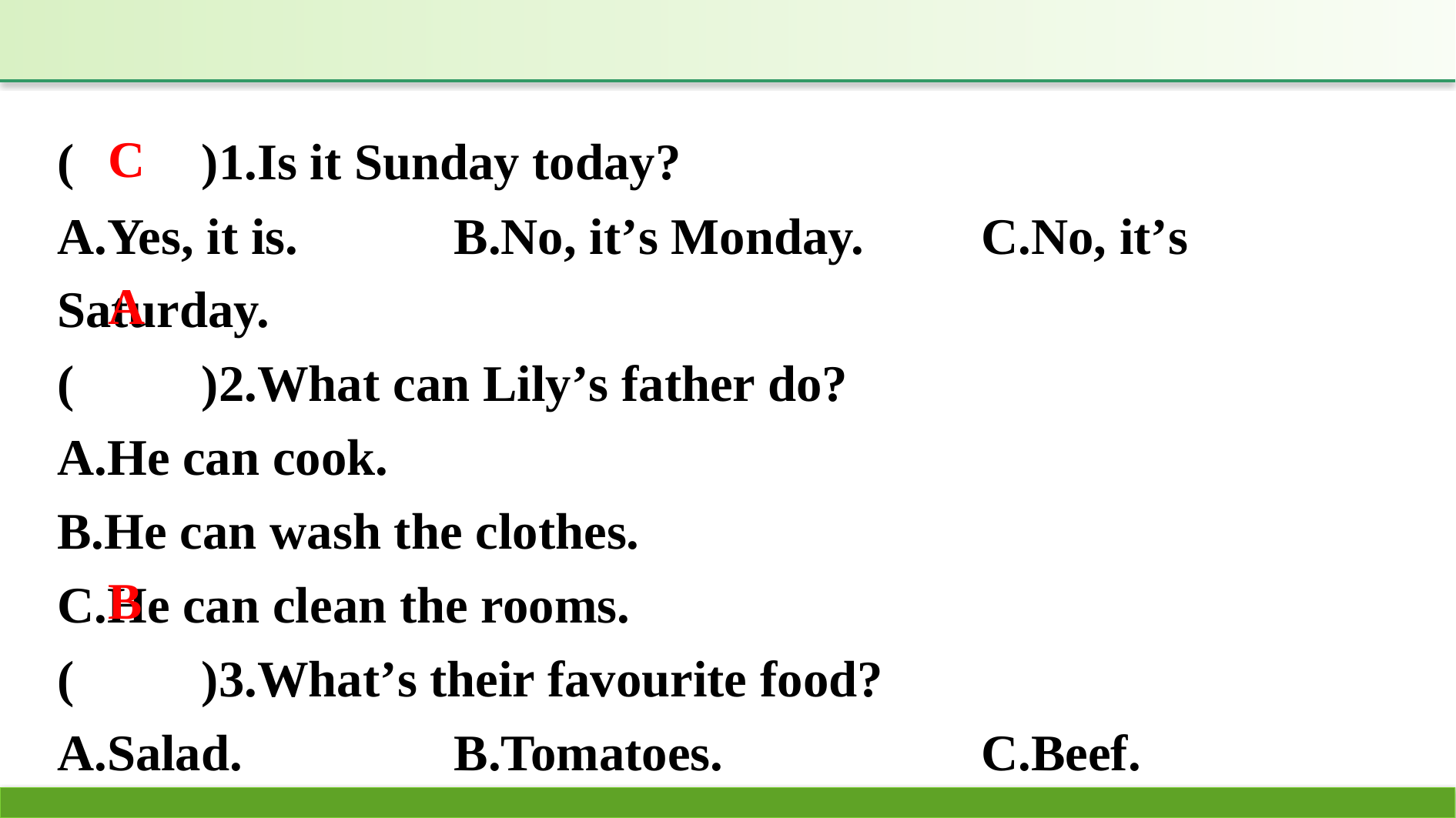

(　　)1.Is it Sunday today?
A.Yes, it is. 	    	B.No, it’s Monday. 	C.No, it’s Saturday.
(　　)2.What can Lily’s father do?
A.He can cook.
B.He can wash the clothes.
C.He can clean the rooms.
(　　)3.What’s their favourite food?
A.Salad. 		B.Tomatoes. 		   	C.Beef.
C
A
B